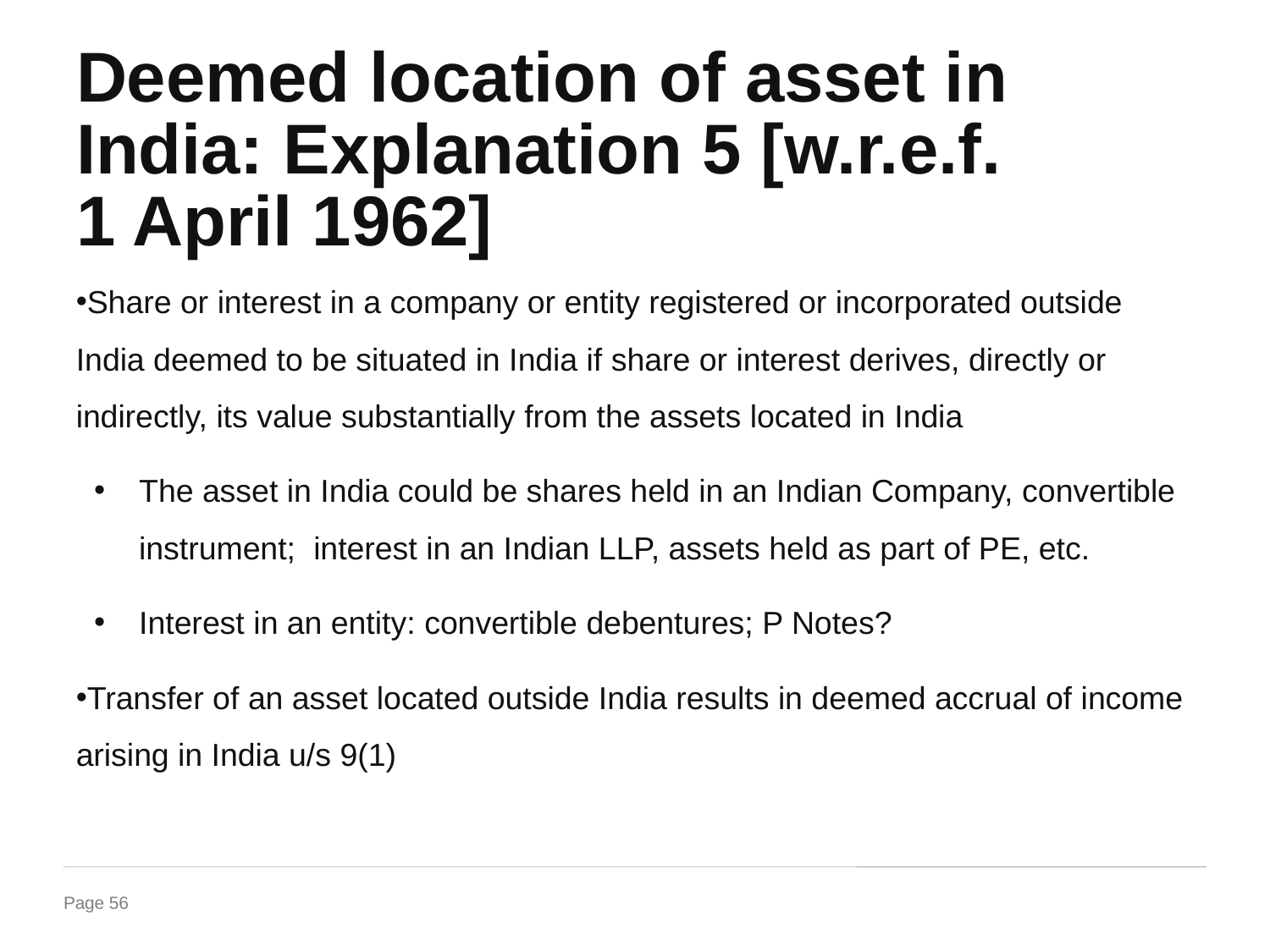

Deemed location of asset in India: Explanation 5 [w.r.e.f.
1 April 1962]
Share or interest in a company or entity registered or incorporated outside India deemed to be situated in India if share or interest derives, directly or indirectly, its value substantially from the assets located in India
The asset in India could be shares held in an Indian Company, convertible instrument;  interest in an Indian LLP, assets held as part of PE, etc.
Interest in an entity: convertible debentures; P Notes?
Transfer of an asset located outside India results in deemed accrual of income arising in India u/s 9(1)